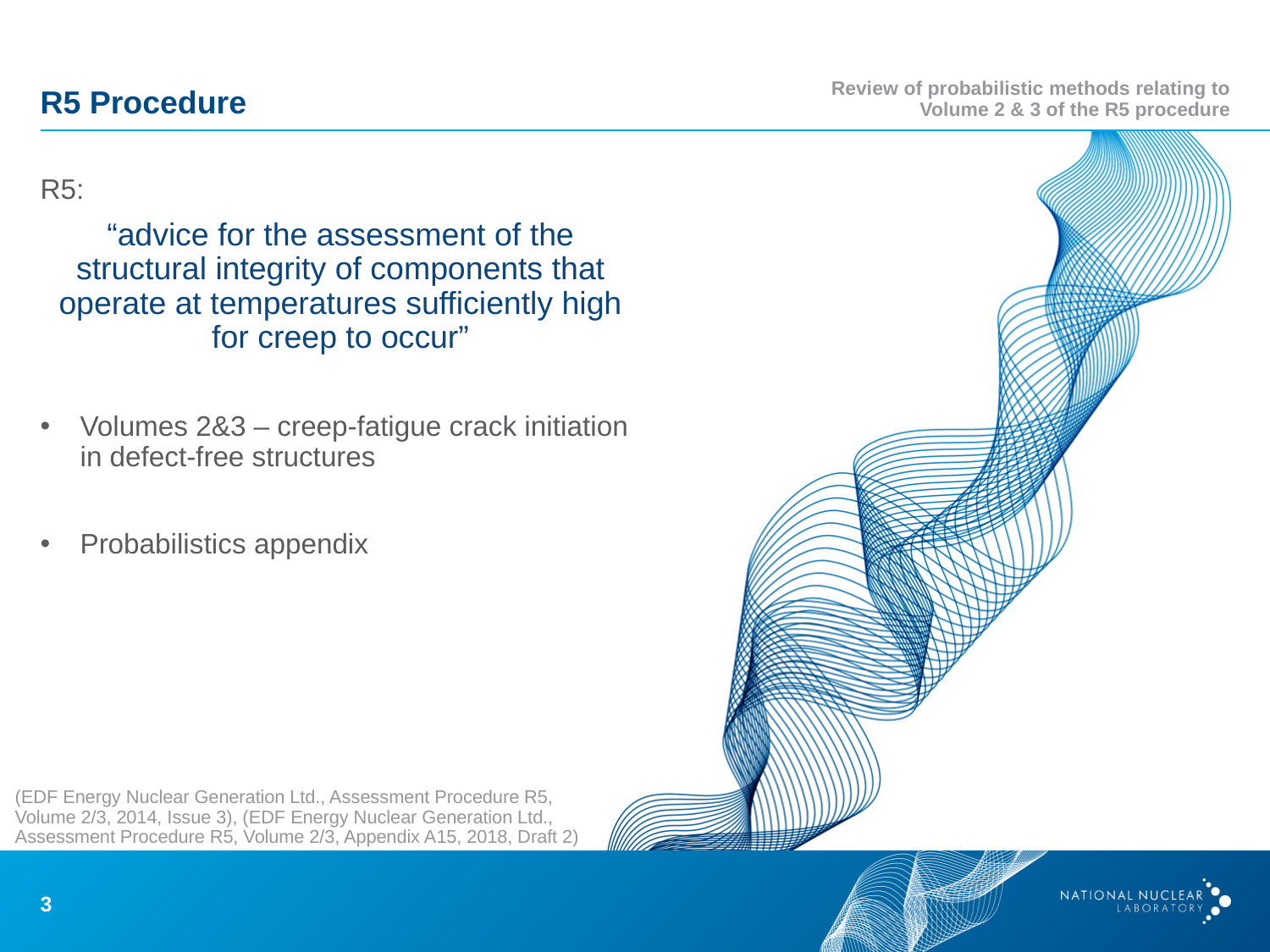

R5 Procedure
Review of probabilistic methods relating to Volume 2 & 3 of the R5 procedure
R5:
“advice for the assessment of the structural integrity of components that operate at temperatures sufficiently high for creep to occur”

Volumes 2&3 – creep-fatigue crack initiation in defect-free structures

Probabilistics appendix
(EDF Energy Nuclear Generation Ltd., Assessment Procedure R5, Volume 2/3, 2014, Issue 3), (EDF Energy Nuclear Generation Ltd., Assessment Procedure R5, Volume 2/3, Appendix A15, 2018, Draft 2)

3